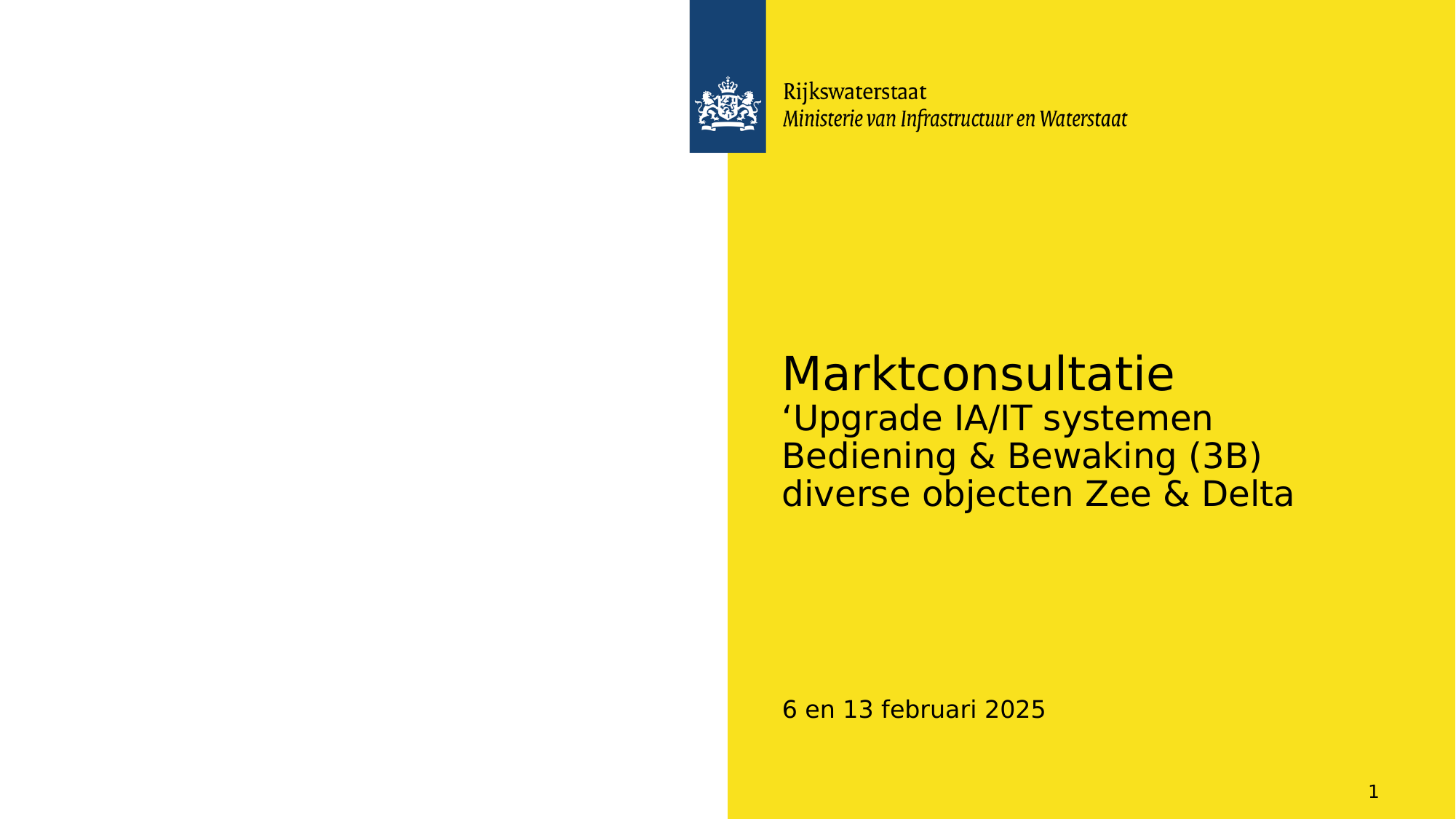

# Marktconsultatie ‘Upgrade IA/IT systemen Bediening & Bewaking (3B) diverse objecten Zee & Delta
6 en 13 februari 2025
1